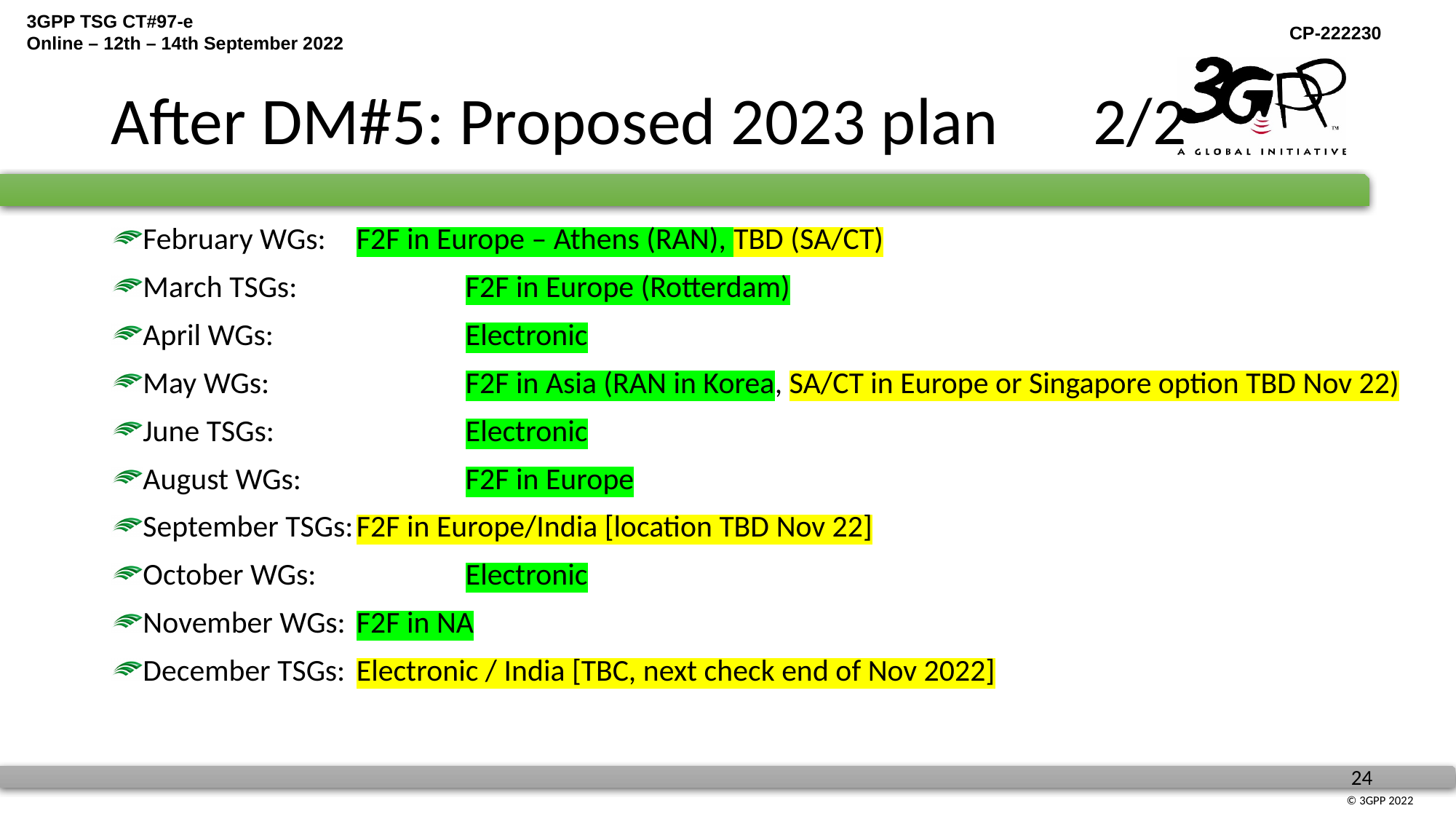

# After DM#5: Proposed 2023 plan	2/2
February WGs: 	F2F in Europe – Athens (RAN), TBD (SA/CT)
March TSGs: 		F2F in Europe (Rotterdam)
April WGs: 		Electronic
May WGs:		F2F in Asia (RAN in Korea, SA/CT in Europe or Singapore option TBD Nov 22)
June TSGs:		Electronic
August WGs:		F2F in Europe
September TSGs:	F2F in Europe/India [location TBD Nov 22]
October WGs:		Electronic
November WGs:	F2F in NA
December TSGs:	Electronic / India [TBC, next check end of Nov 2022]